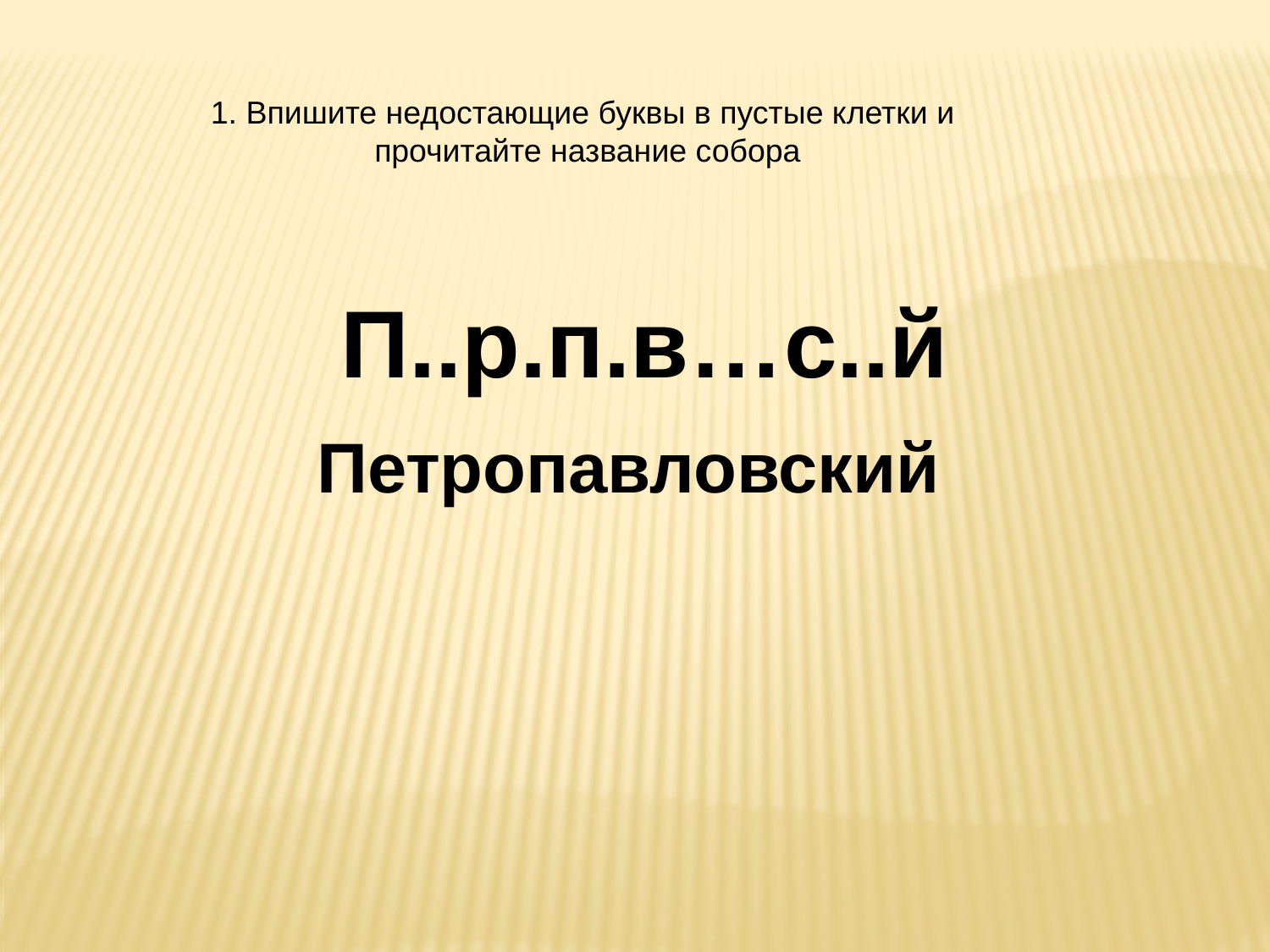

1. Впишите недостающие буквы в пустые клетки и
прочитайте название собора
П..р.п.в…с..й
Петропавловский